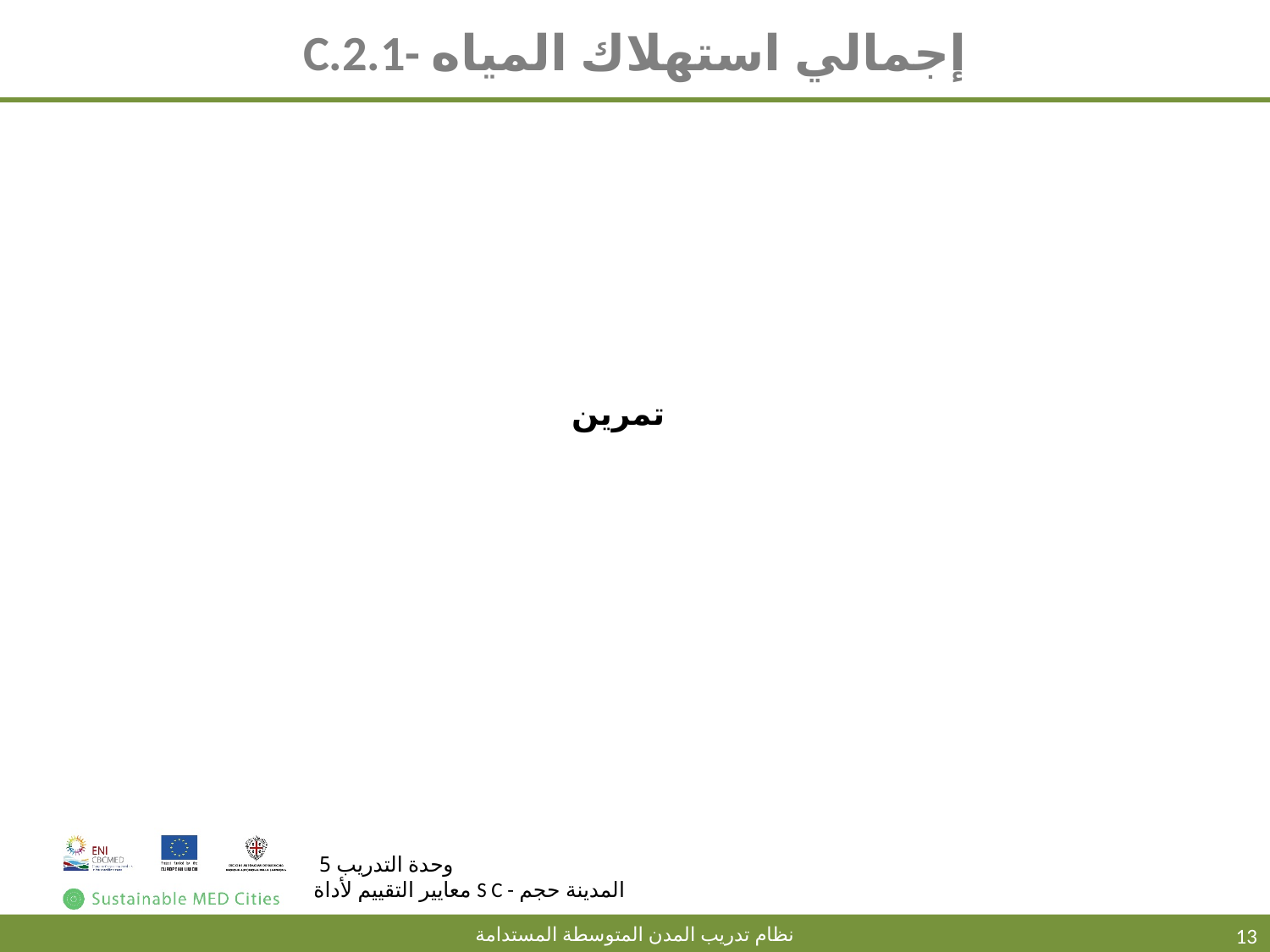

# C.2.1- إجمالي استهلاك المياه

تمرين

13